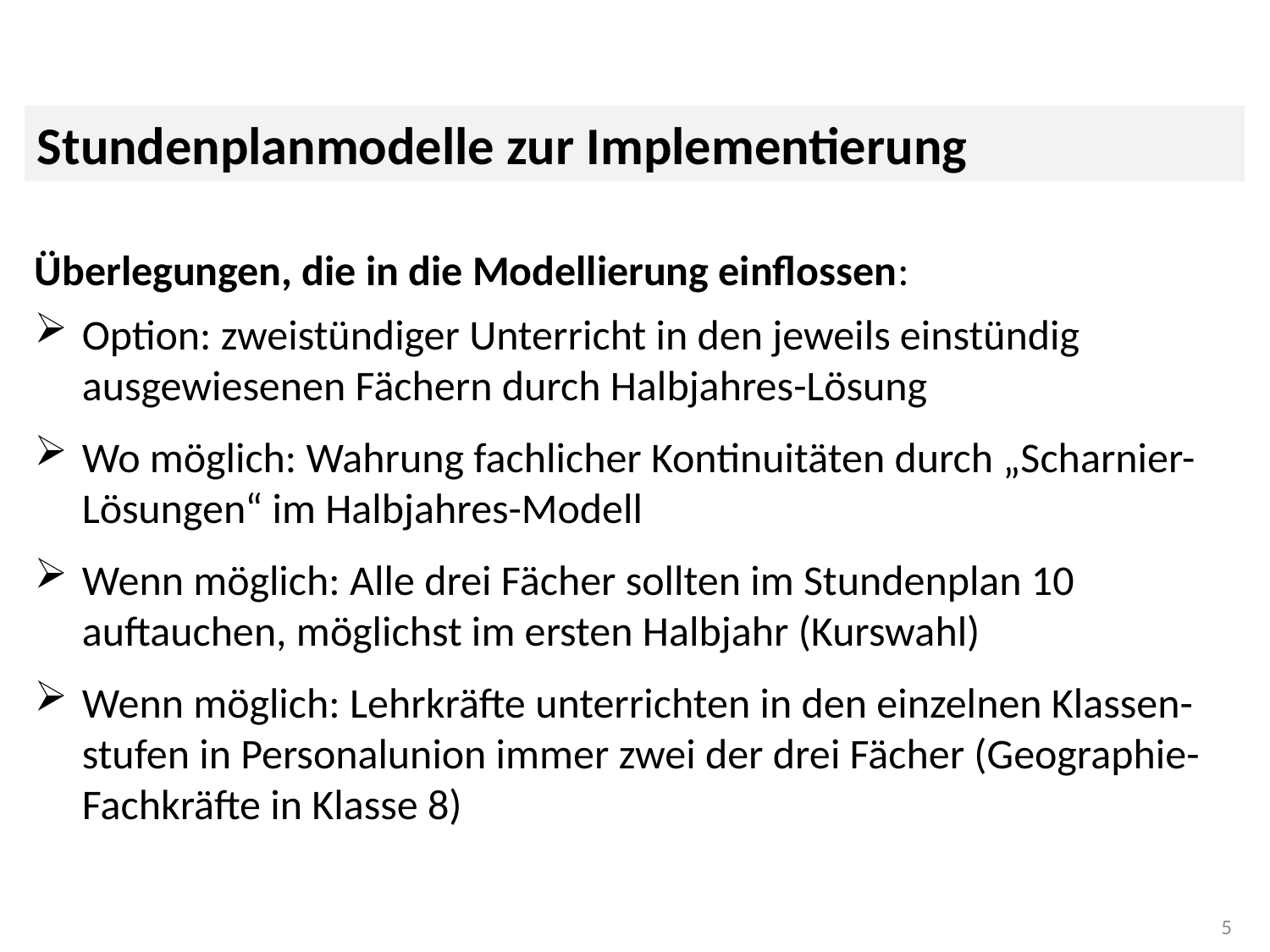

Stundenplanmodelle zur Implementierung

Individuelle Förderung am Gymnasium
Überlegungen, die in die Modellierung einflossen:
Option: zweistündiger Unterricht in den jeweils einstündig ausgewiesenen Fächern durch Halbjahres-Lösung
Wo möglich: Wahrung fachlicher Kontinuitäten durch „Scharnier-Lösungen“ im Halbjahres-Modell
Wenn möglich: Alle drei Fächer sollten im Stundenplan 10 auftauchen, möglichst im ersten Halbjahr (Kurswahl)
Wenn möglich: Lehrkräfte unterrichten in den einzelnen Klassen-stufen in Personalunion immer zwei der drei Fächer (Geographie-Fachkräfte in Klasse 8)
5